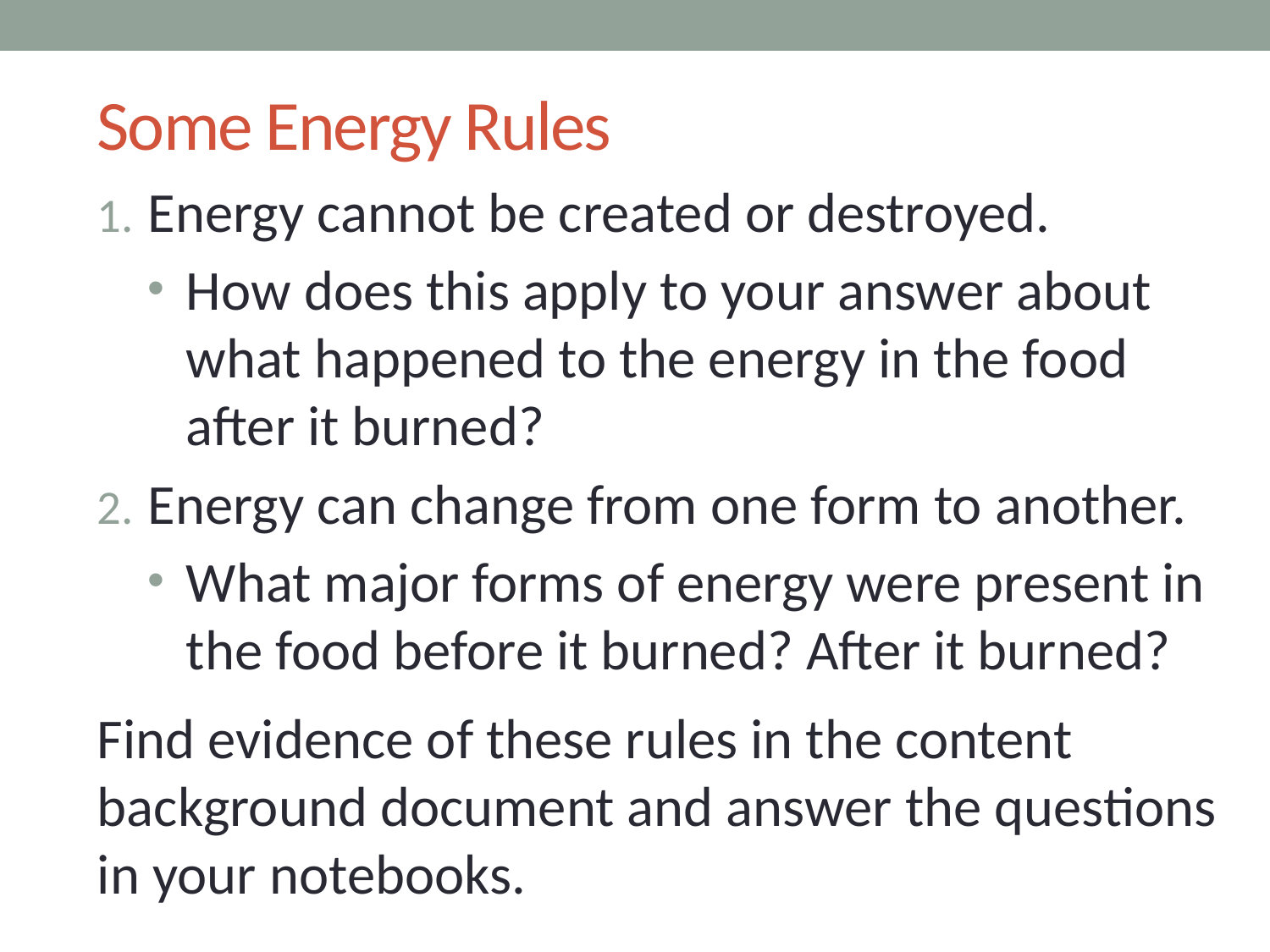

# Some Energy Rules
Energy cannot be created or destroyed.
How does this apply to your answer about what happened to the energy in the food after it burned?
Energy can change from one form to another.
What major forms of energy were present in the food before it burned? After it burned?
Find evidence of these rules in the content background document and answer the questions in your notebooks.